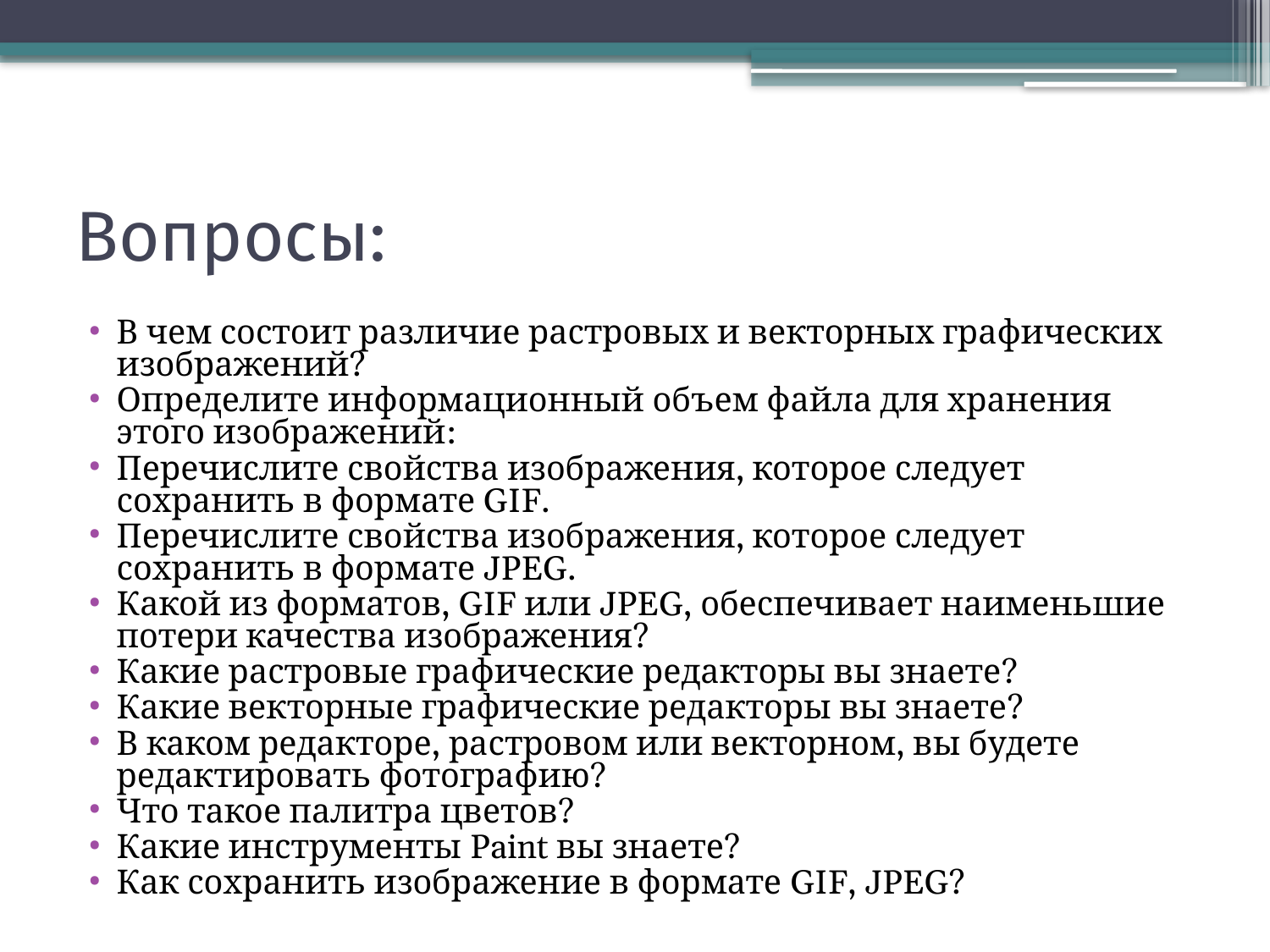

# Вопросы:
В чем состоит различие растровых и векторных графических изображений?
Определите информационный объем файла для хранения этого изображений:
Перечислите свойства изображения, которое следует сохранить в формате GIF.
Перечислите свойства изображения, которое следует сохранить в формате JPEG.
Какой из форматов, GIF или JPEG, обеспечивает наименьшие потери качества изображения?
Какие растровые графические редакторы вы знаете?
Какие векторные графические редакторы вы знаете?
В каком редакторе, растровом или векторном, вы будете редактировать фотографию?
Что такое палитра цветов?
Какие инструменты Paint вы знаете?
Как сохранить изображение в формате GIF, JPEG?